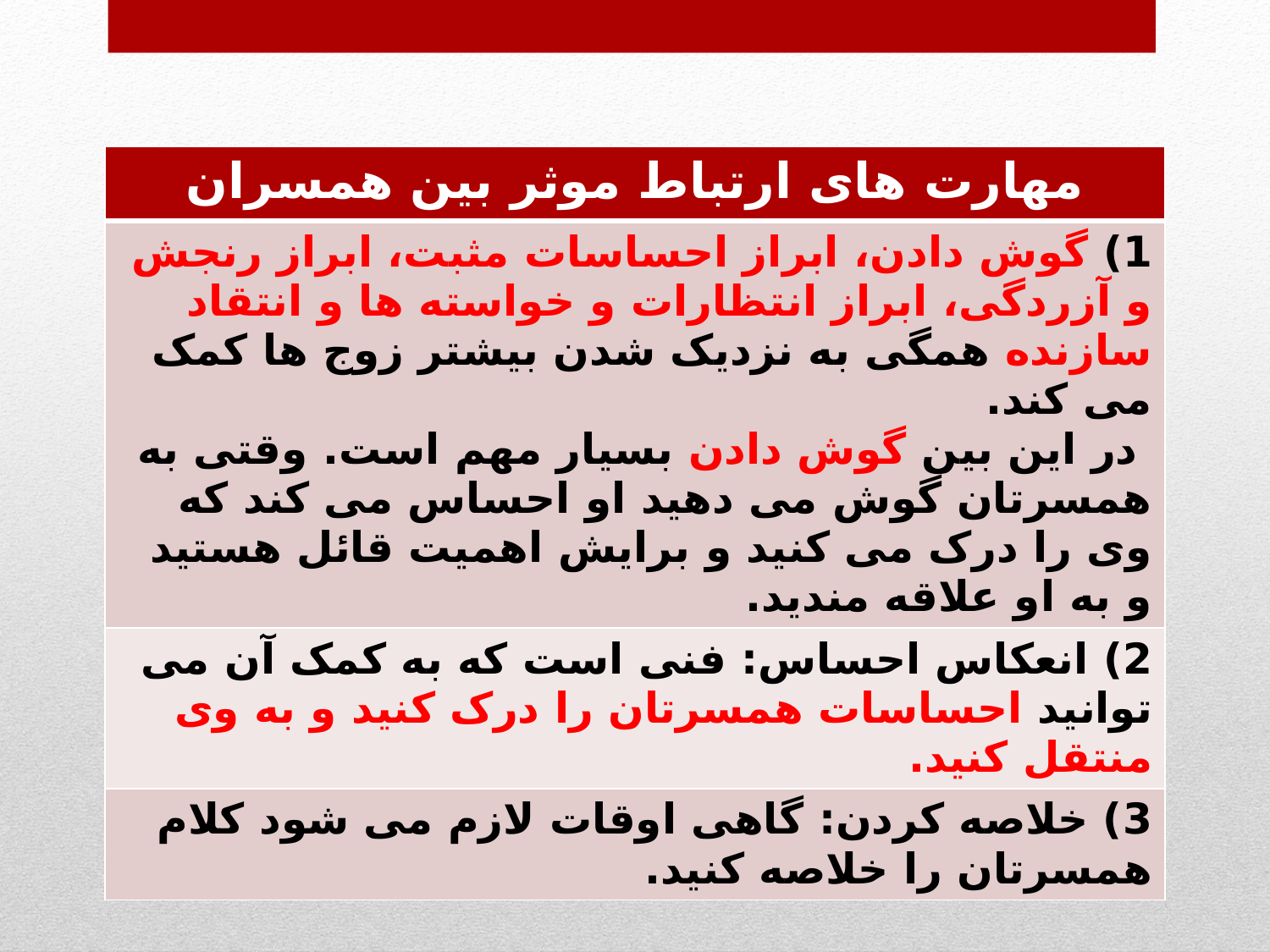

| مهارت های ارتباط موثر بین همسران |
| --- |
| 1) گوش دادن، ابراز احساسات مثبت، ابراز رنجش و آزردگی، ابراز انتظارات و خواسته ها و انتقاد سازنده همگی به نزدیک شدن بیشتر زوج ها کمک می کند. در این بین گوش دادن بسیار مهم است. وقتی به همسرتان گوش می دهید او احساس می کند که وی را درک می کنید و برایش اهمیت قائل هستید و به او علاقه مندید. |
| 2) انعکاس احساس: فنی است که به کمک آن می توانید احساسات همسرتان را درک کنید و به وی منتقل کنید. |
| 3) خلاصه کردن: گاهی اوقات لازم می شود کلام همسرتان را خلاصه کنید. |